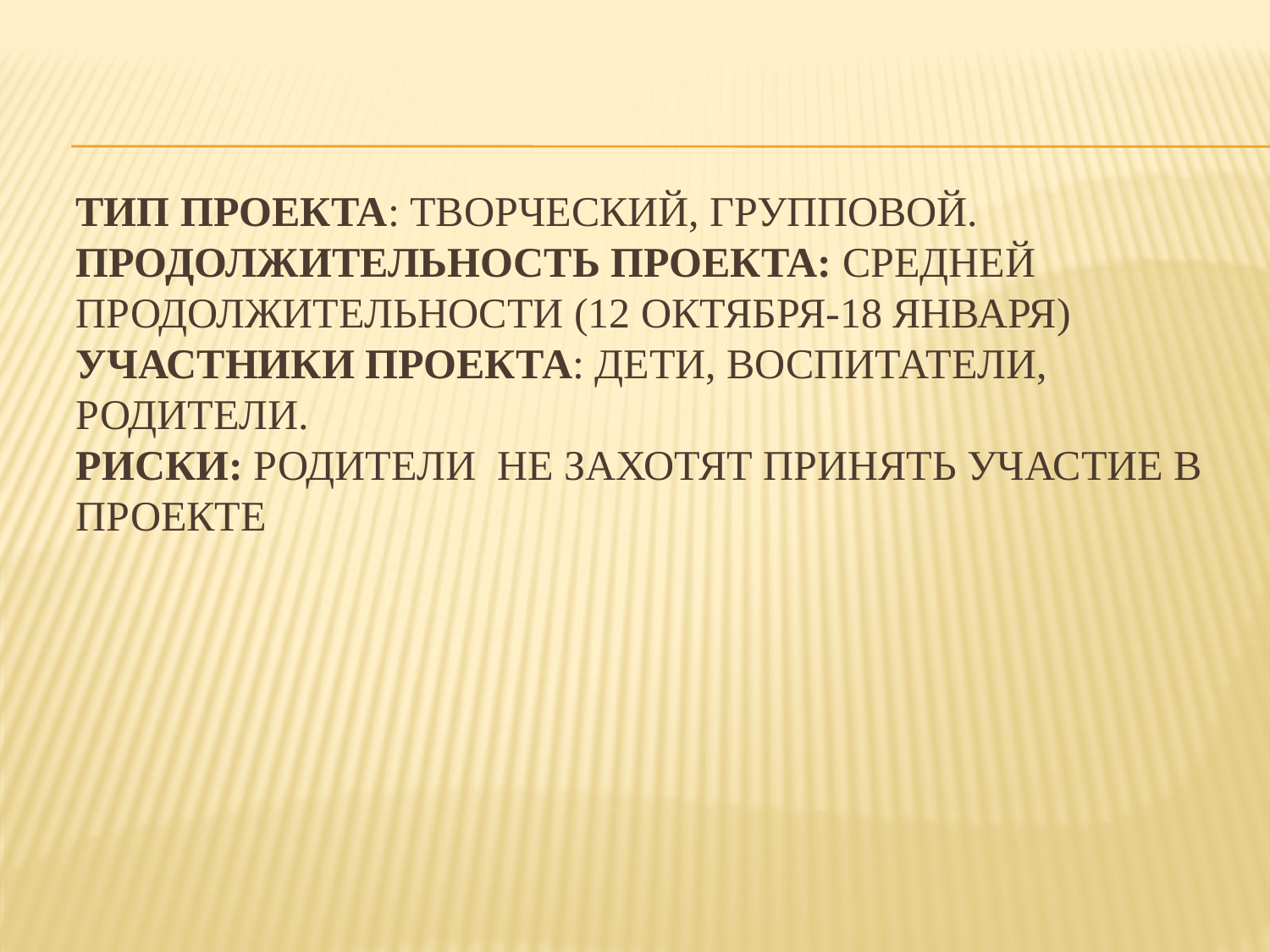

# Тип проекта: творческий, групповой. Продолжительность проекта: средней продолжительности (12 октября-18 января) Участники проекта: дети, воспитатели, родители. Риски: Родители  не захотят принять участие в проекте